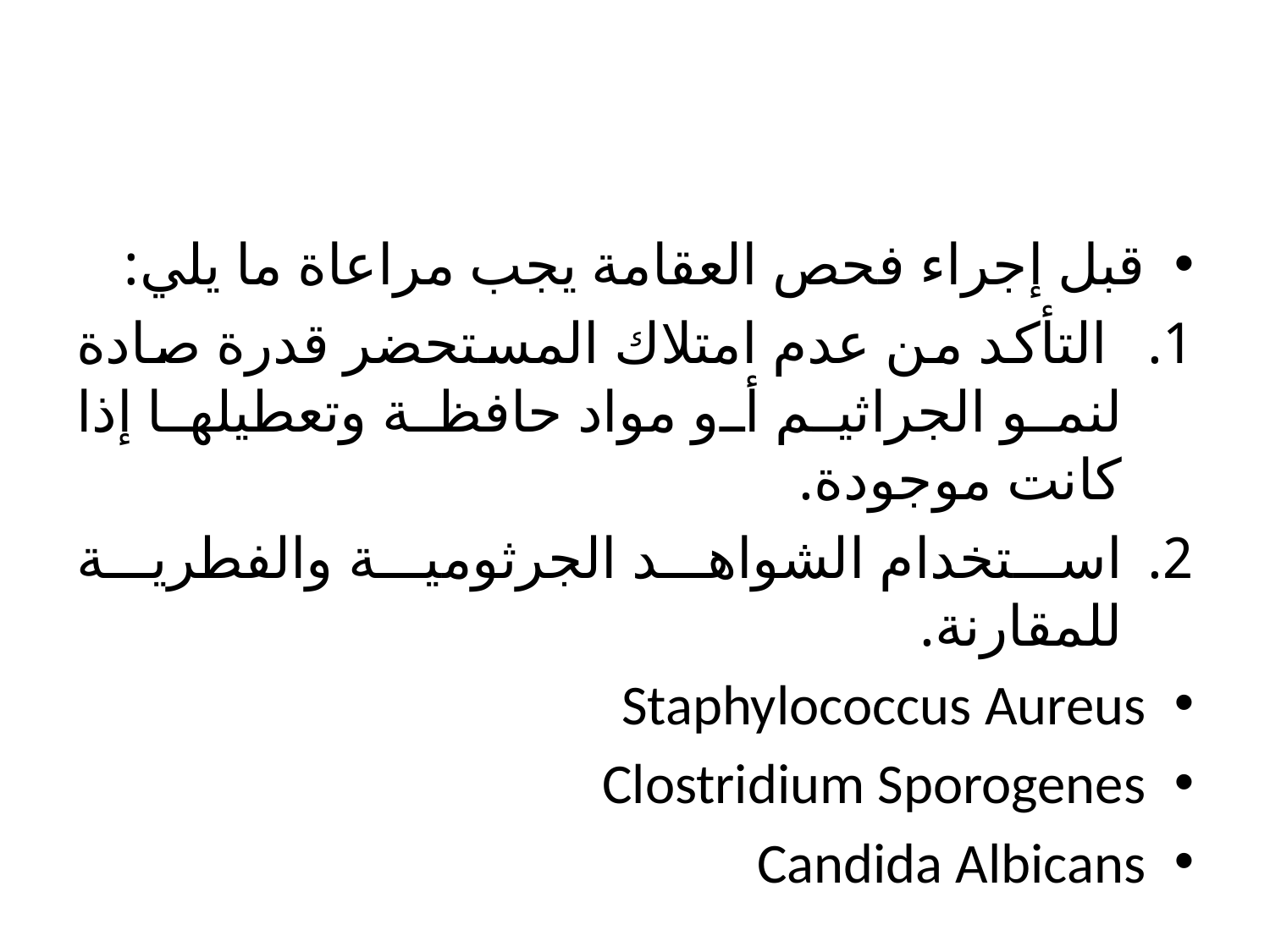

#
قبل إجراء فحص العقامة يجب مراعاة ما يلي:
 التأكد من عدم امتلاك المستحضر قدرة صادة لنمو الجراثيم أو مواد حافظة وتعطيلها إذا كانت موجودة.
استخدام الشواهد الجرثومية والفطرية للمقارنة.
Staphylococcus Aureus
Clostridium Sporogenes
Candida Albicans